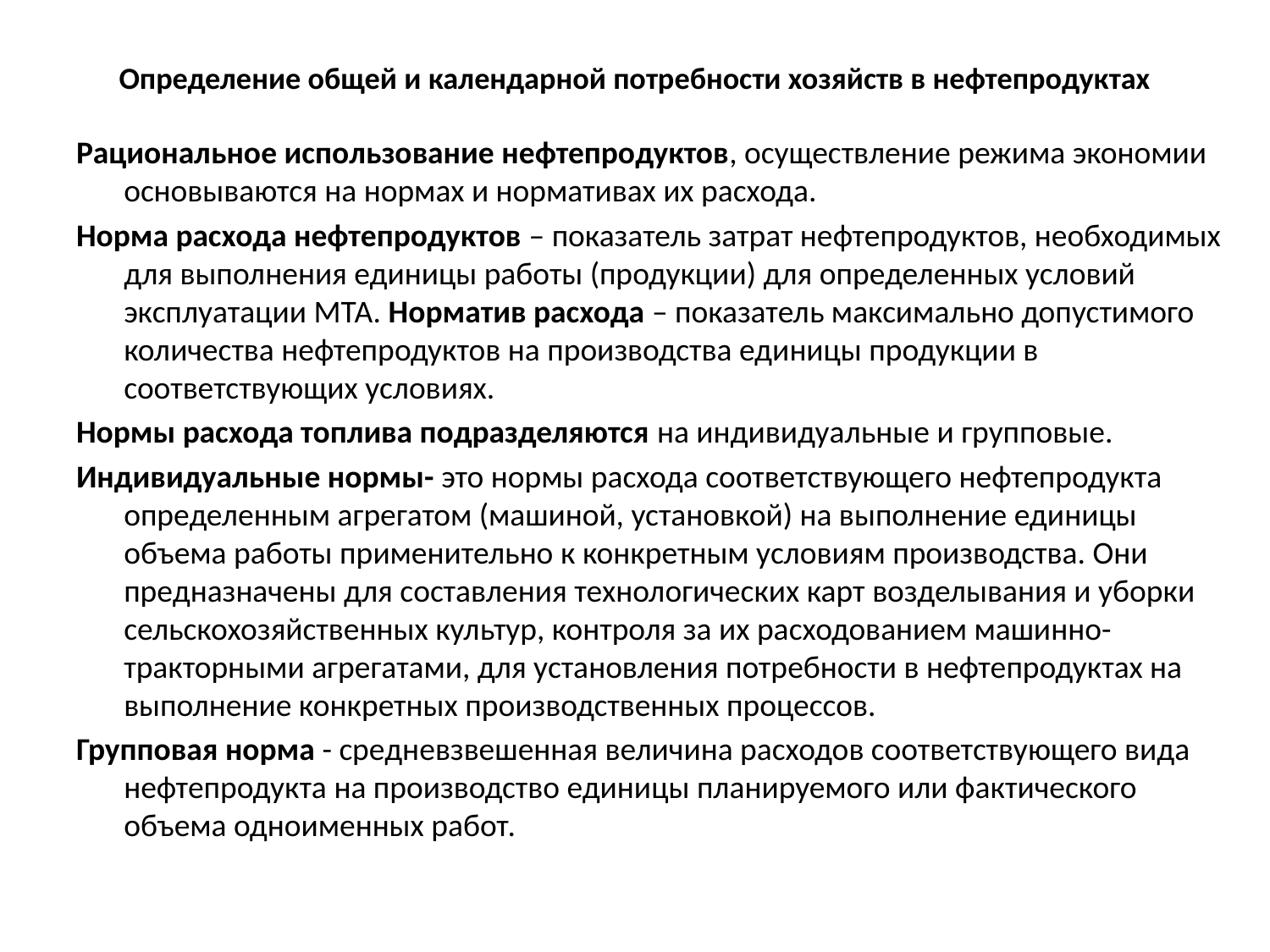

# Определение общей и календарной потребности хозяйств в нефтепродуктах
Рациональное использование нефтепродуктов, осуществление режима экономии основываются на нормах и нормативах их расхода.
Норма расхода нефтепродуктов – показатель затрат нефтепродуктов, необходимых для выполнения единицы работы (продукции) для определенных условий эксплуатации МТА. Норматив расхода – показатель максимально допустимого количества нефтепродуктов на производства единицы продукции в соответствующих условиях.
Нормы расхода топлива подразделяются на индивидуальные и групповые.
Индивидуальные нормы- это нормы расхода соответствующего нефтепродукта определенным агрегатом (машиной, установкой) на выполнение единицы объема работы применительно к конкретным условиям производства. Они предназначены для составления технологических карт возделывания и уборки сельскохозяйственных культур, контроля за их расходованием машинно-тракторными агрегатами, для установления потребности в нефтепродуктах на выполнение конкретных производственных процессов.
Групповая норма - средневзвешенная величина расходов соответствующего вида нефтепродукта на производство единицы планируемого или фактического объема одноименных работ.